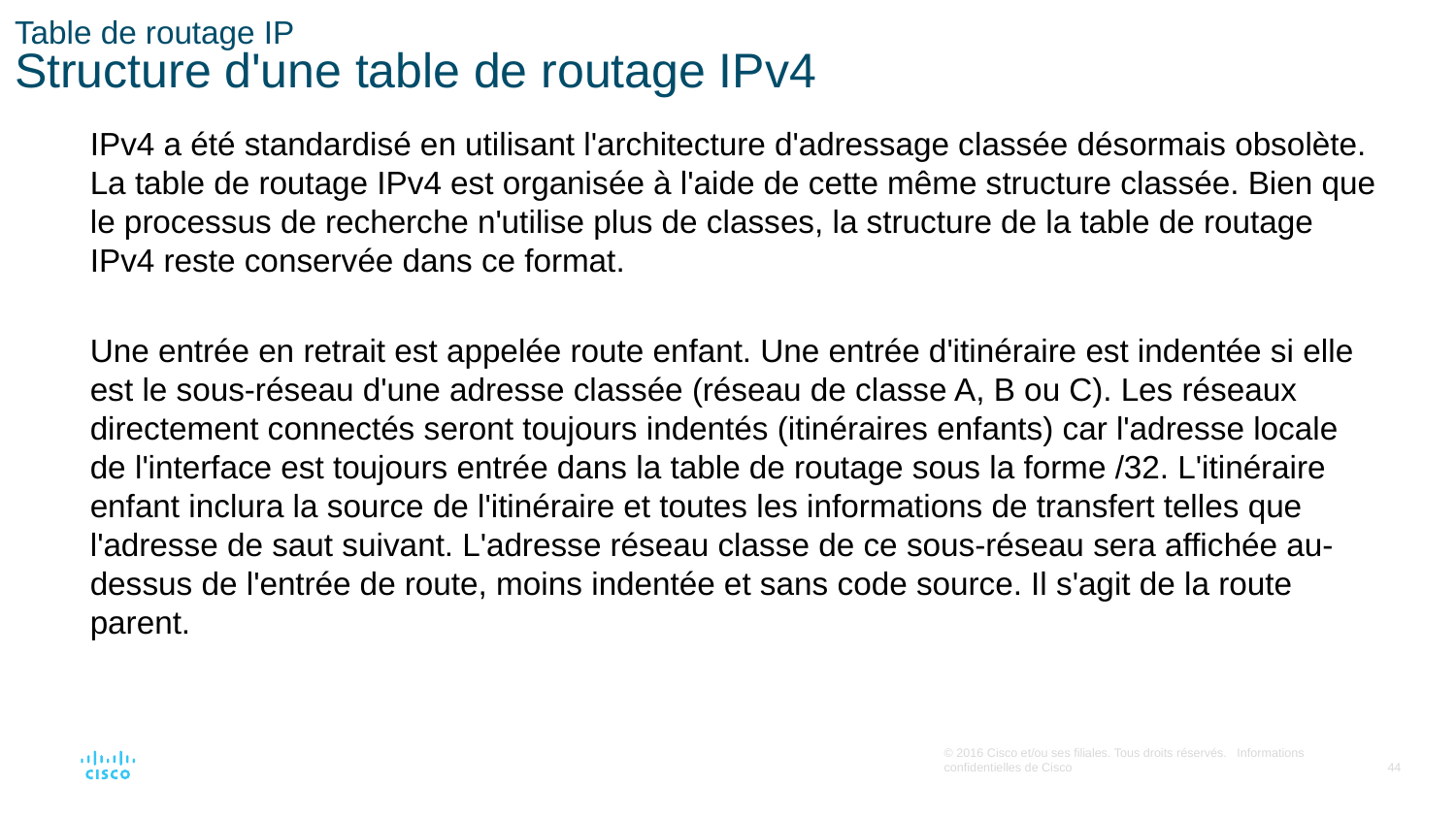

# Table de routage IP Structure d'une table de routage IPv4
IPv4 a été standardisé en utilisant l'architecture d'adressage classée désormais obsolète. La table de routage IPv4 est organisée à l'aide de cette même structure classée. Bien que le processus de recherche n'utilise plus de classes, la structure de la table de routage IPv4 reste conservée dans ce format.

Une entrée en retrait est appelée route enfant. Une entrée d'itinéraire est indentée si elle est le sous-réseau d'une adresse classée (réseau de classe A, B ou C). Les réseaux directement connectés seront toujours indentés (itinéraires enfants) car l'adresse locale de l'interface est toujours entrée dans la table de routage sous la forme /32. L'itinéraire enfant inclura la source de l'itinéraire et toutes les informations de transfert telles que l'adresse de saut suivant. L'adresse réseau classe de ce sous-réseau sera affichée au-dessus de l'entrée de route, moins indentée et sans code source. Il s'agit de la route parent.